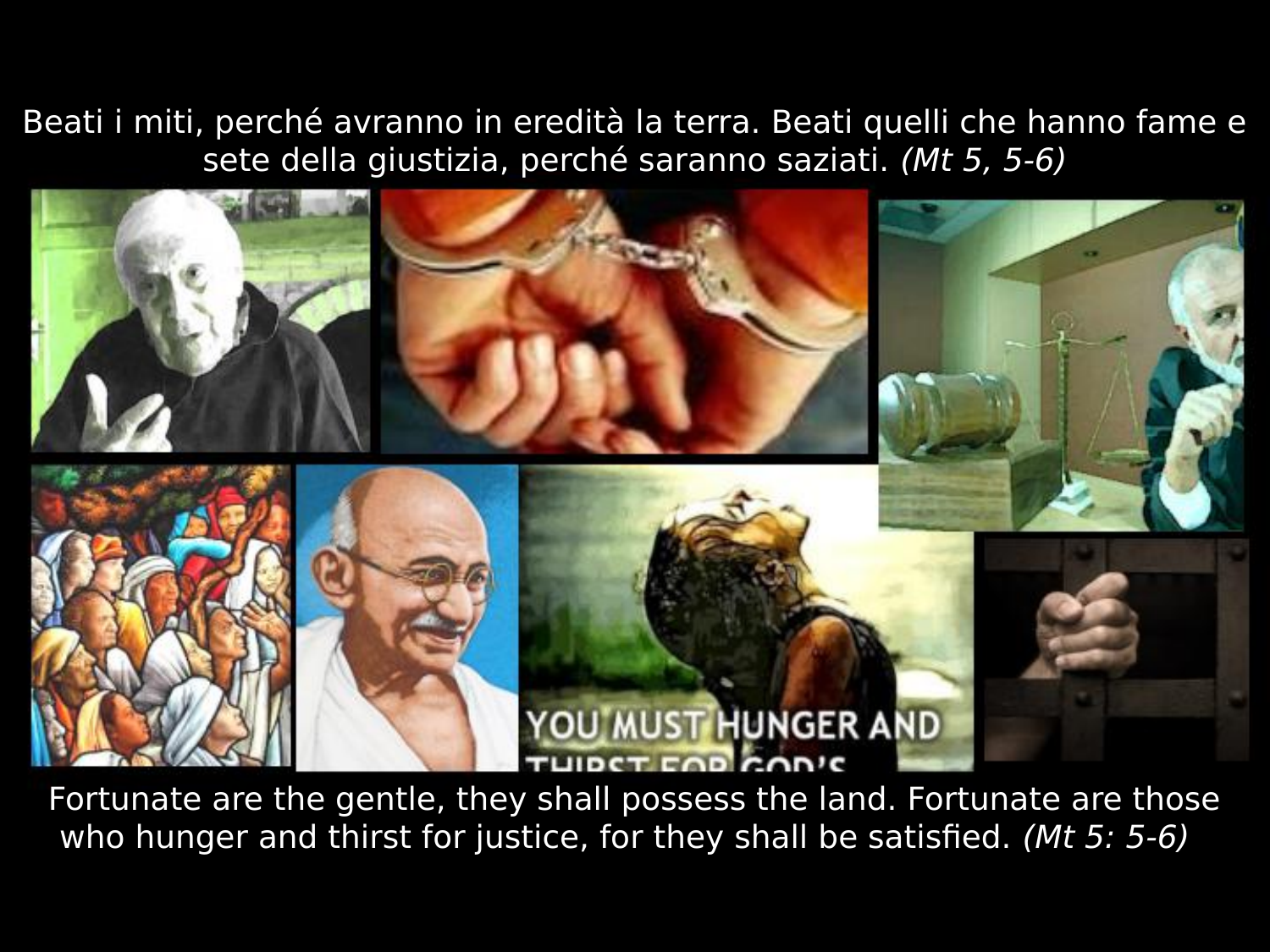

Beati i miti, perché avranno in eredità la terra. Beati quelli che hanno fame e sete della giustizia, perché saranno saziati. (Mt 5, 5-6)
Fortunate are the gentle, they shall possess the land. Fortunate are those who hunger and thirst for justice, for they shall be satisfied. (Mt 5: 5-6)